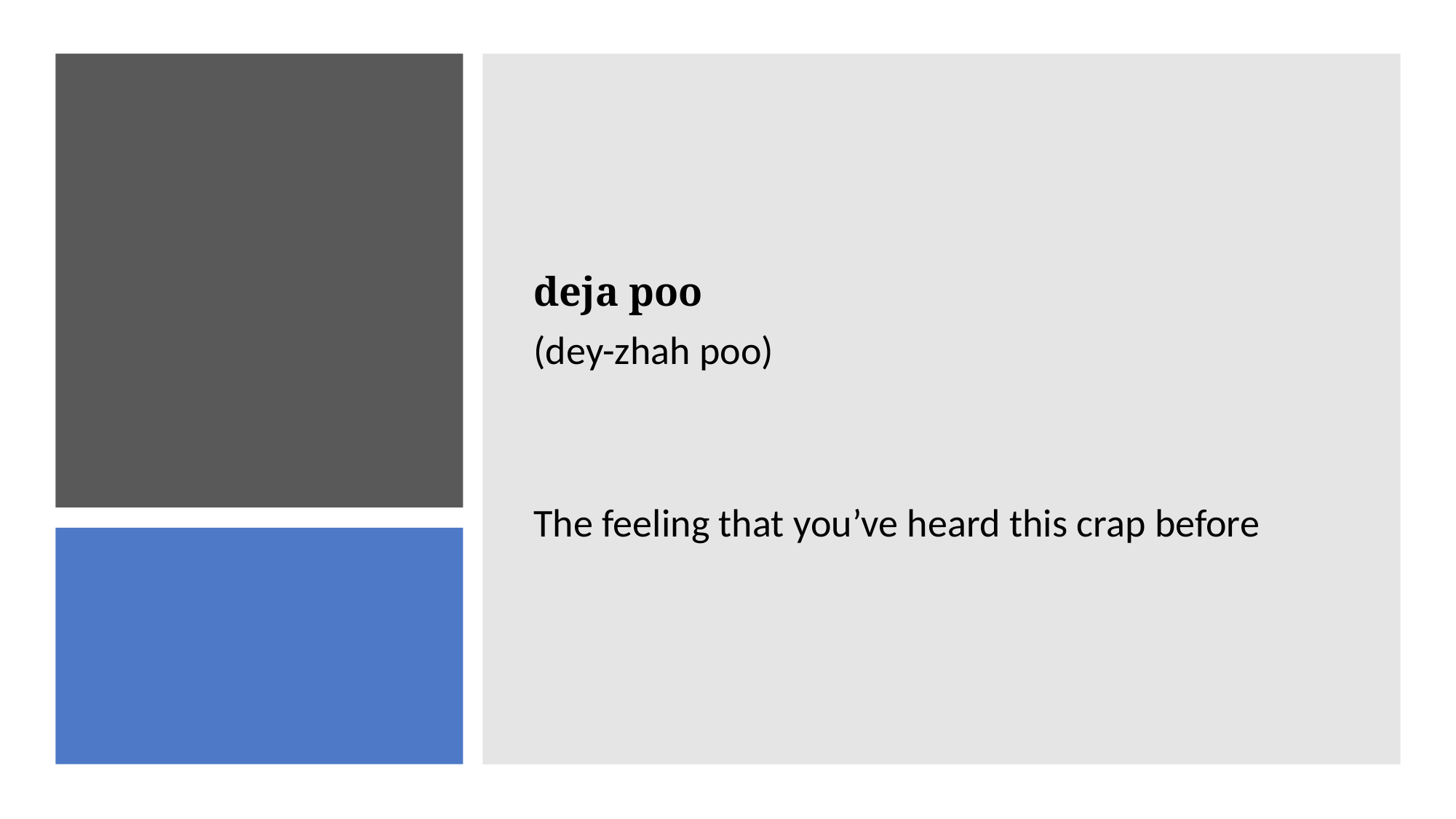

deja poo
(dey-zhah poo)

The feeling that you’ve heard this crap before